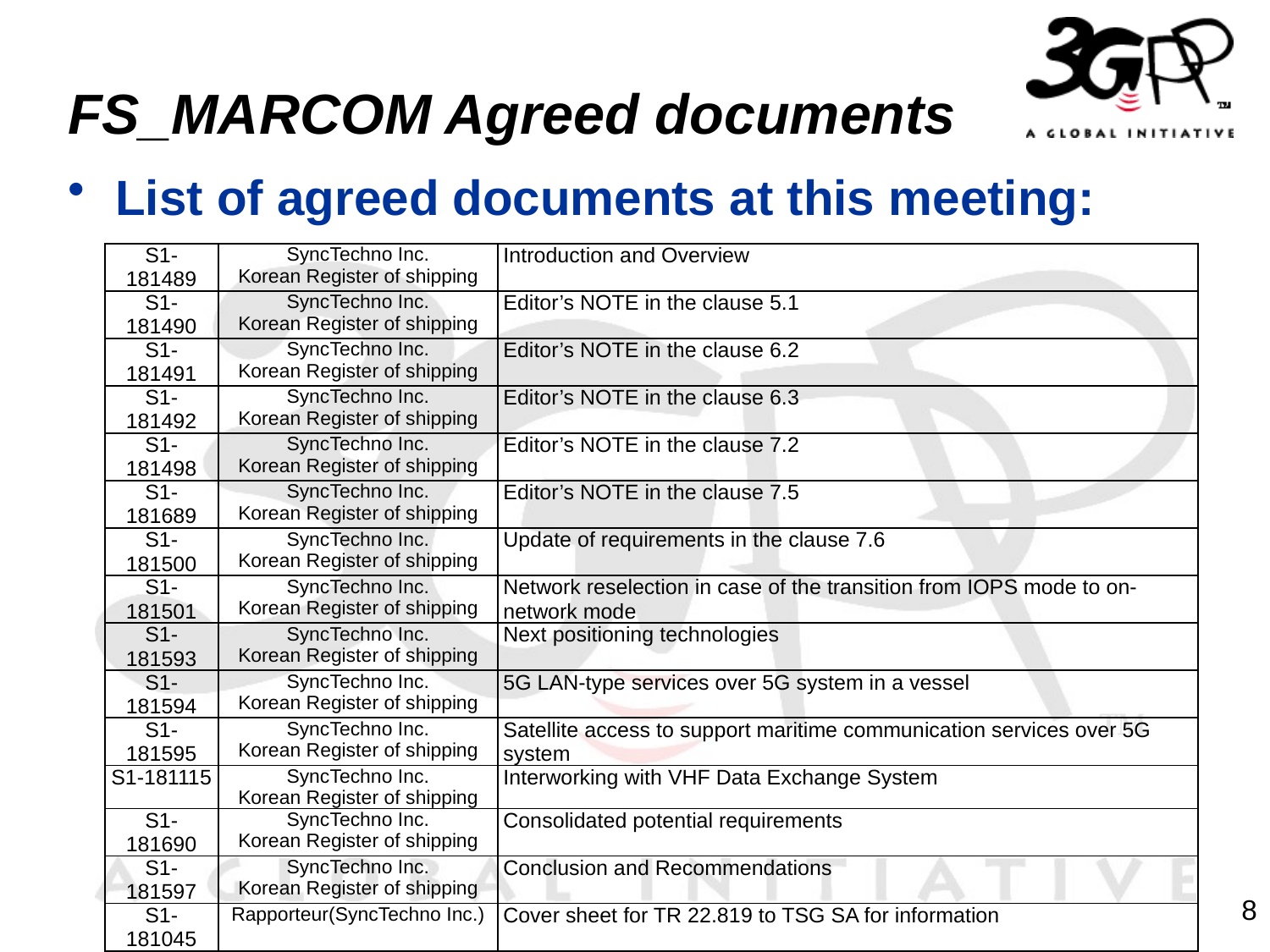

# FS_MARCOM Agreed documents
List of agreed documents at this meeting:
| S1-181489 | SyncTechno Inc. Korean Register of shipping | Introduction and Overview |
| --- | --- | --- |
| S1-181490 | SyncTechno Inc. Korean Register of shipping | Editor’s NOTE in the clause 5.1 |
| S1-181491 | SyncTechno Inc. Korean Register of shipping | Editor’s NOTE in the clause 6.2 |
| S1-181492 | SyncTechno Inc. Korean Register of shipping | Editor’s NOTE in the clause 6.3 |
| S1-181498 | SyncTechno Inc. Korean Register of shipping | Editor’s NOTE in the clause 7.2 |
| S1-181689 | SyncTechno Inc. Korean Register of shipping | Editor’s NOTE in the clause 7.5 |
| S1-181500 | SyncTechno Inc. Korean Register of shipping | Update of requirements in the clause 7.6 |
| S1-181501 | SyncTechno Inc. Korean Register of shipping | Network reselection in case of the transition from IOPS mode to on-network mode |
| S1-181593 | SyncTechno Inc. Korean Register of shipping | Next positioning technologies |
| S1-181594 | SyncTechno Inc. Korean Register of shipping | 5G LAN-type services over 5G system in a vessel |
| S1-181595 | SyncTechno Inc. Korean Register of shipping | Satellite access to support maritime communication services over 5G system |
| S1-181115 | SyncTechno Inc. Korean Register of shipping | Interworking with VHF Data Exchange System |
| S1-181690 | SyncTechno Inc. Korean Register of shipping | Consolidated potential requirements |
| S1-181597 | SyncTechno Inc. Korean Register of shipping | Conclusion and Recommendations |
| S1-181045 | Rapporteur(SyncTechno Inc.) | Cover sheet for TR 22.819 to TSG SA for information |
8